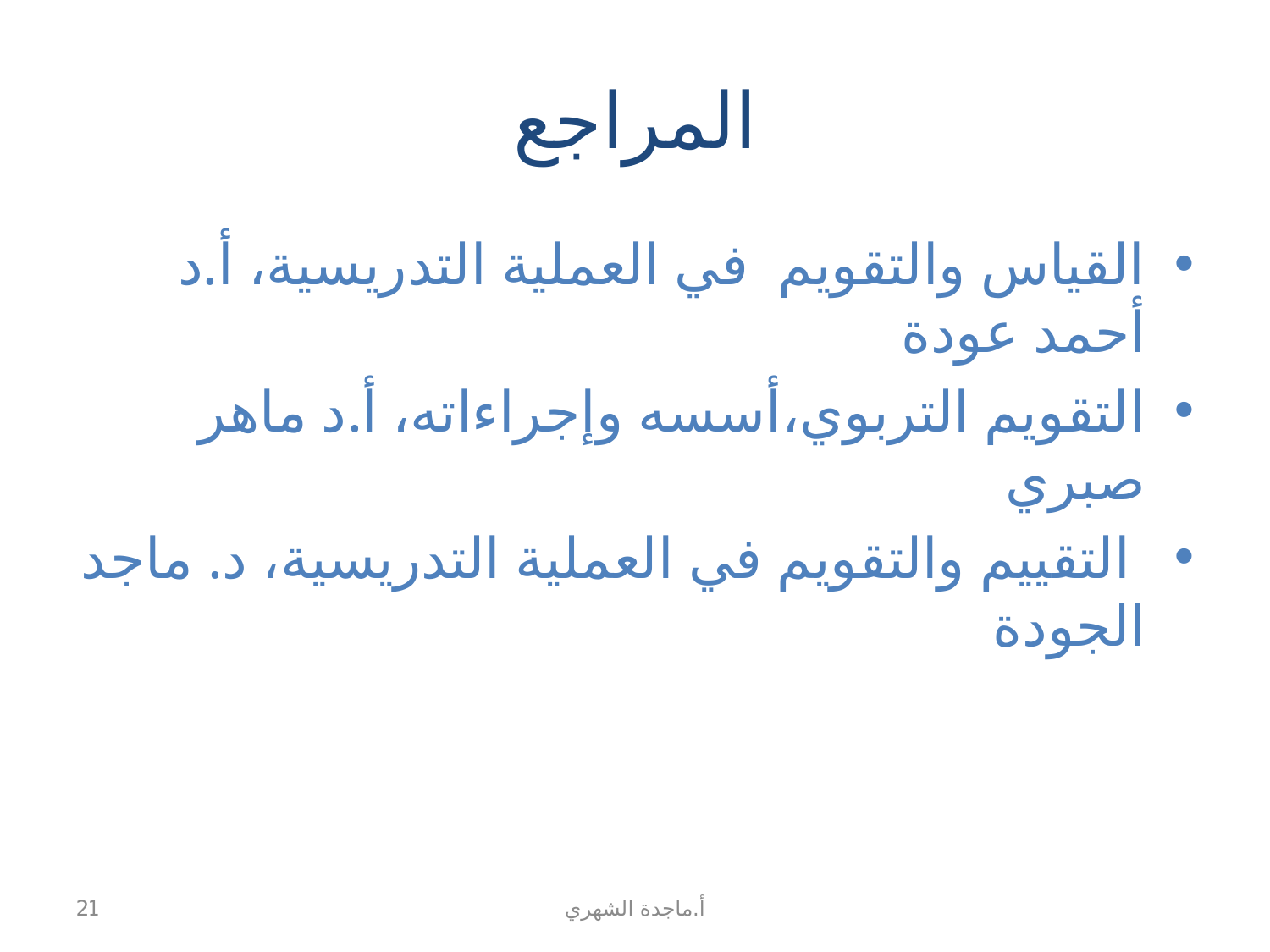

# المراجع
القياس والتقويم  في العملية التدريسية، أ.د أحمد عودة
التقويم التربوي،أسسه وإجراءاته، أ.د ماهر صبري
 التقييم والتقويم في العملية التدريسية، د. ماجد الجودة

21
أ.ماجدة الشهري